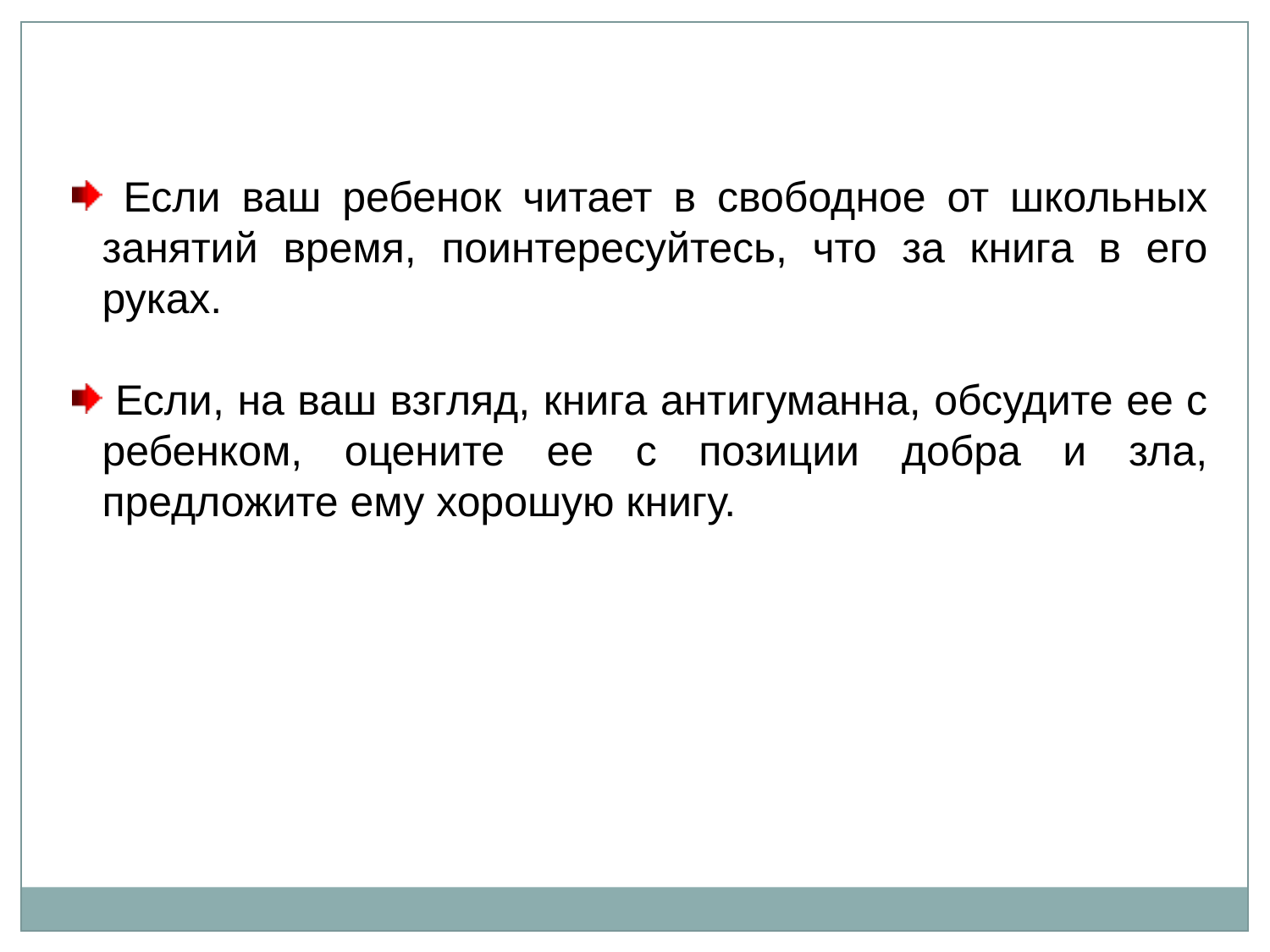

Если ваш ребенок читает в свободное от школьных занятий время, поинтересуйтесь, что за книга в его руках.

 Если, на ваш взгляд, книга антигуманна, обсудите ее с ребенком, оцените ее с позиции добра и зла, предложите ему хорошую книгу.